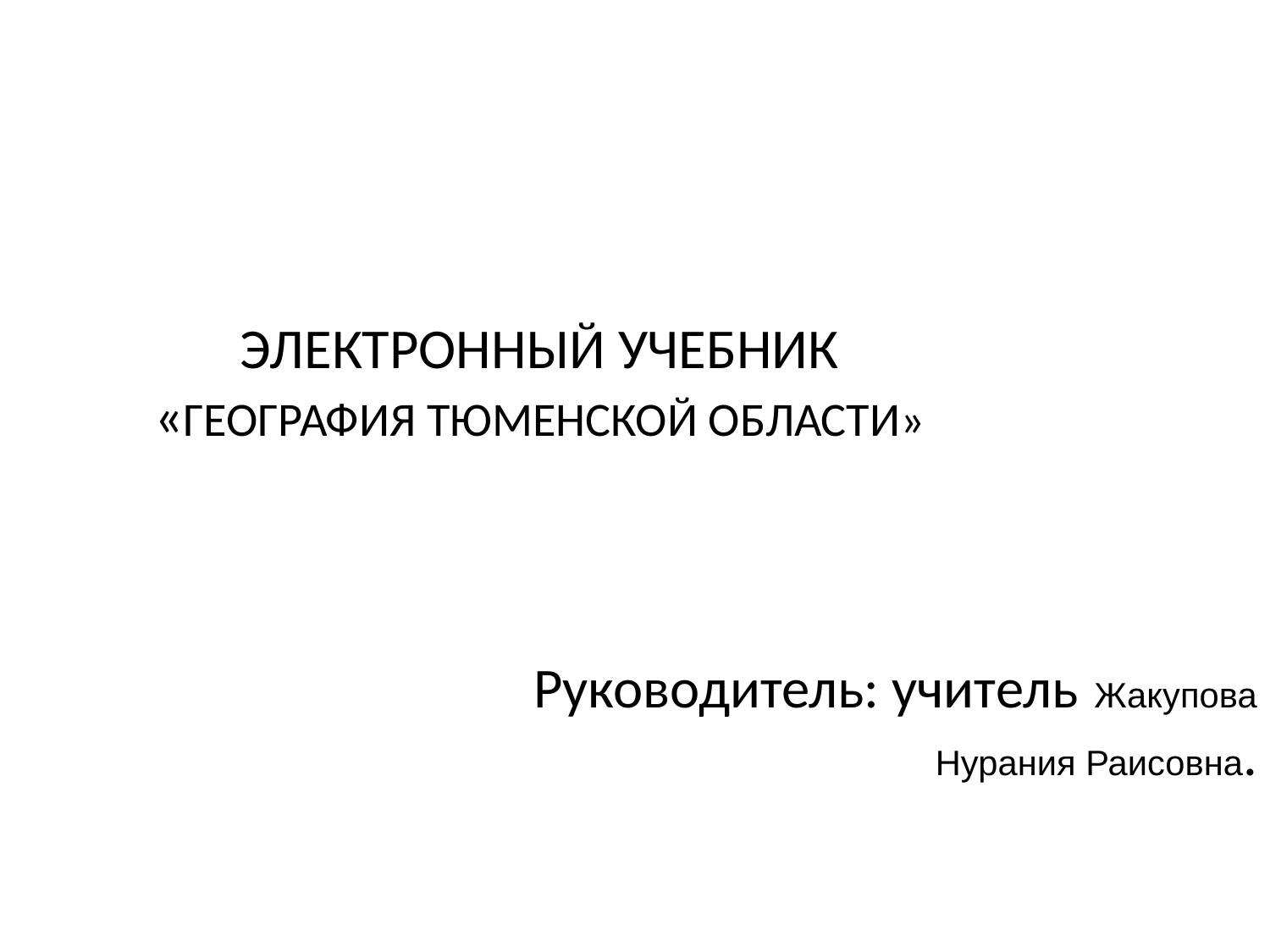

ЭЛЕКТРОННЫЙ УЧЕБНИК
«ГЕОГРАФИЯ ТЮМЕНСКОЙ ОБЛАСТИ»

Руководитель: учитель Жакупова Нурания Раисовна.